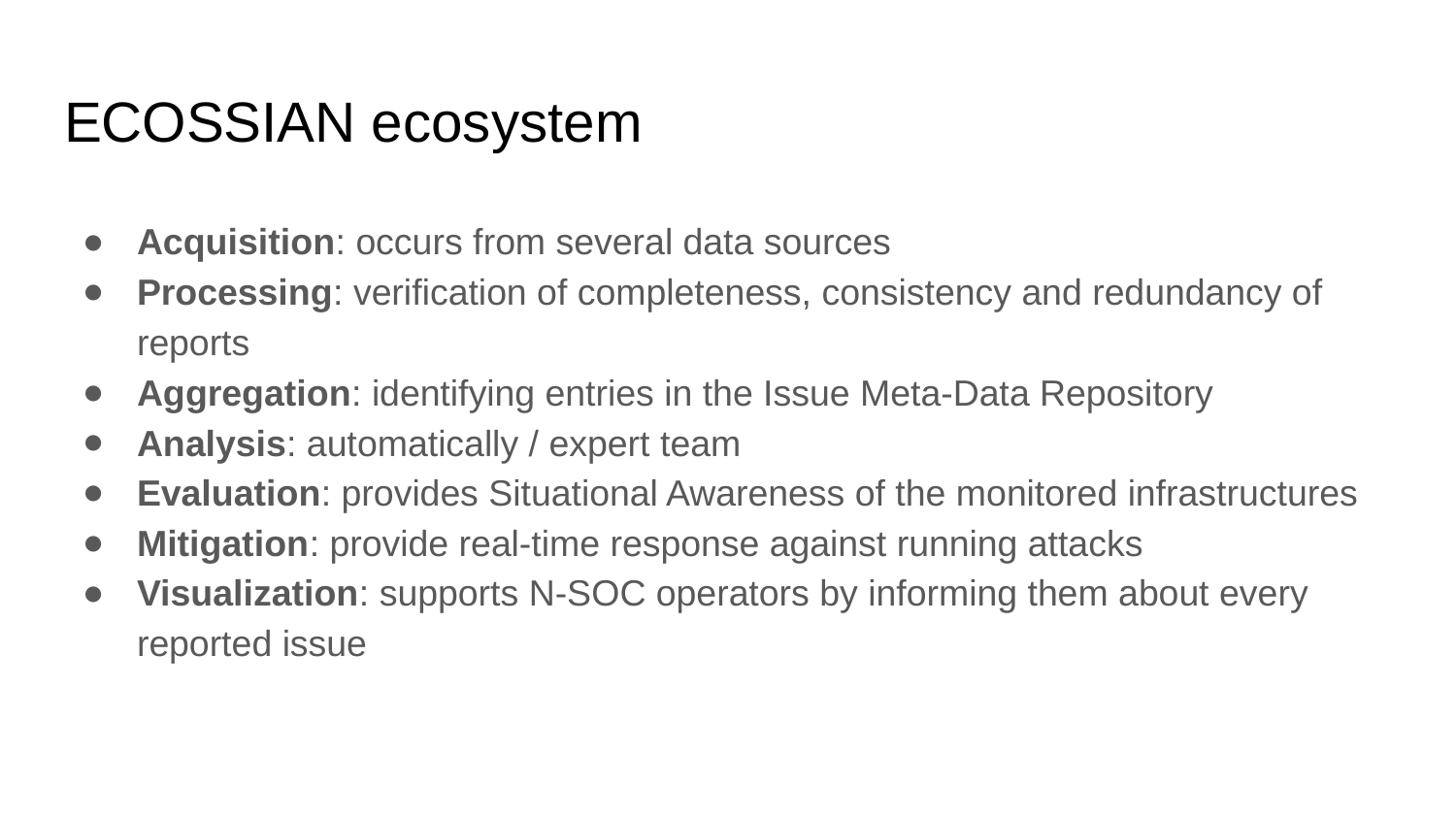

# ECOSSIAN ecosystem
Acquisition: occurs from several data sources
Processing: veriﬁcation of completeness, consistency and redundancy of reports
Aggregation: identifying entries in the Issue Meta-Data Repository
Analysis: automatically / expert team
Evaluation: provides Situational Awareness of the monitored infrastructures
Mitigation: provide real-time response against running attacks
Visualization: supports N-SOC operators by informing them about every reported issue